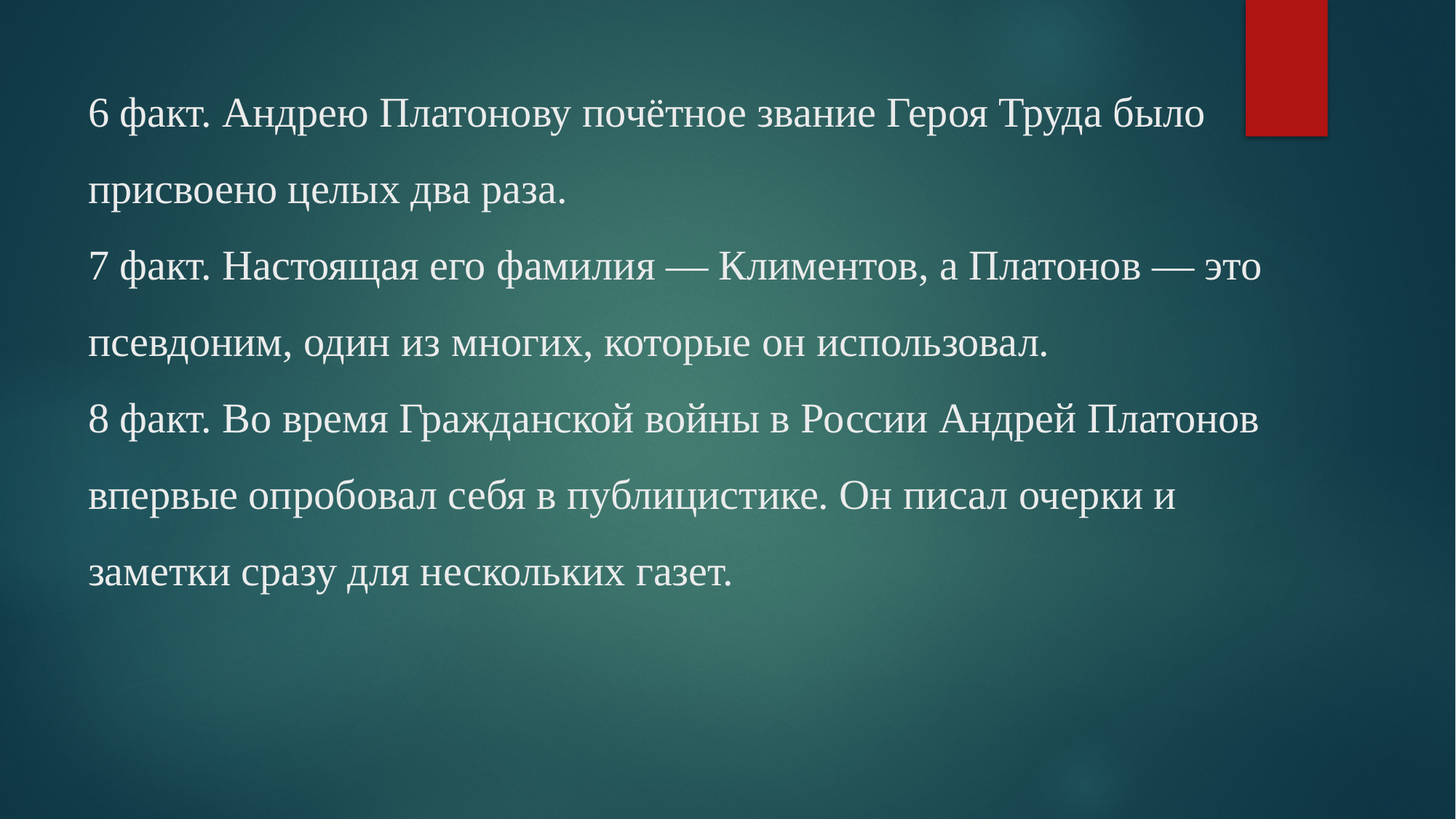

# 6 факт. Андрею Платонову почётное звание Героя Труда было присвоено целых два раза. 7 факт. Настоящая его фамилия — Климентов, а Платонов — это псевдоним, один из многих, которые он использовал. 8 факт. Во время Гражданской войны в России Андрей Платонов впервые опробовал себя в публицистике. Он писал очерки и заметки сразу для нескольких газет.